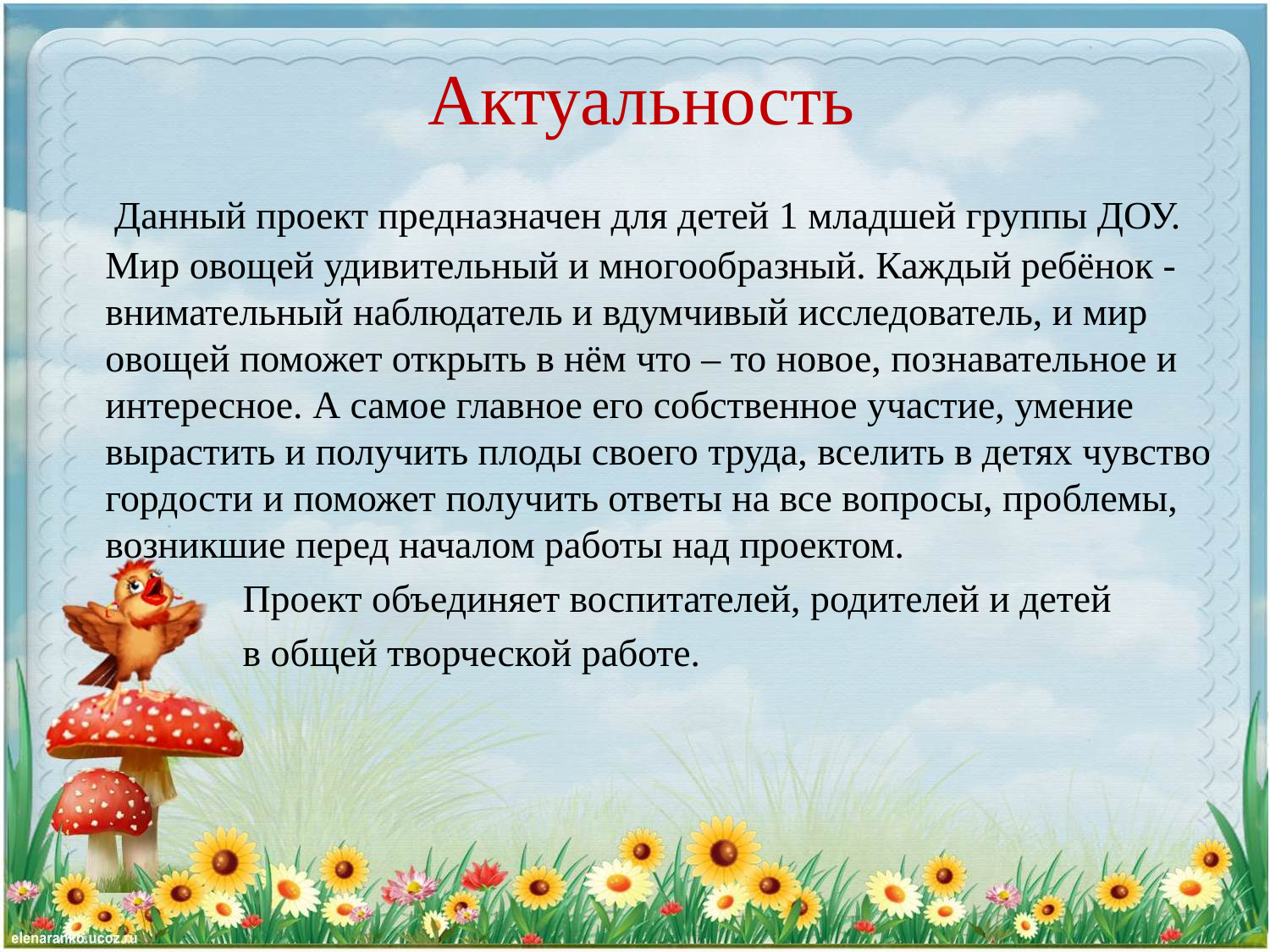

# Актуальность
    Данный проект предназначен для детей 1 младшей группы ДОУ.  Мир овощей удивительный и многообразный. Каждый ребёнок - внимательный наблюдатель и вдумчивый исследователь, и мир овощей поможет открыть в нём что – то новое, познавательное и интересное. А самое главное его собственное участие, умение вырастить и получить плоды своего труда, вселить в детях чувство гордости и поможет получить ответы на все вопросы, проблемы, возникшие перед началом работы над проектом.
                   Проект объединяет воспитателей, родителей и детей
                   в общей творческой работе.